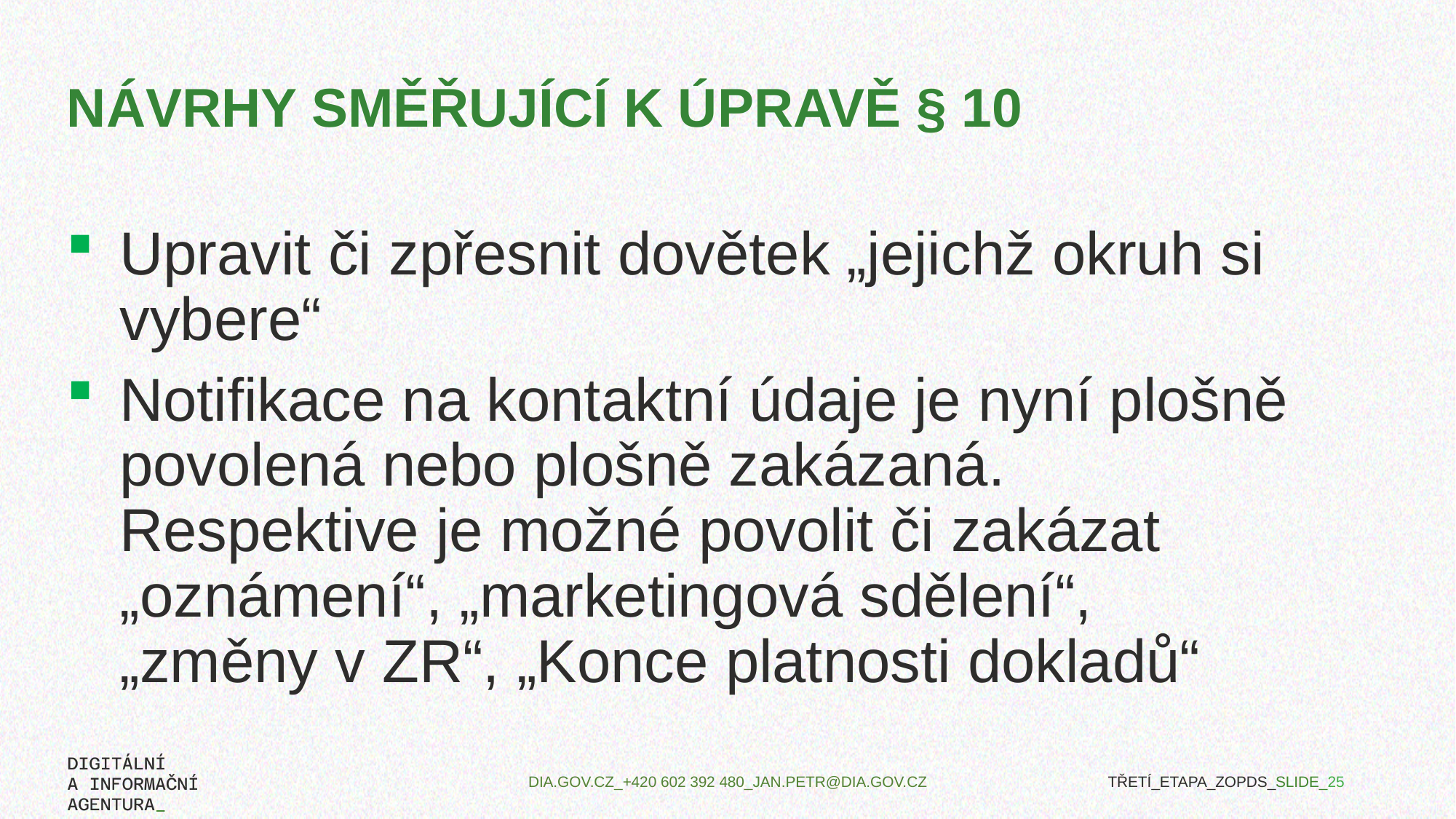

# Návrhy směřující k úpravě § 10
Upravit či zpřesnit dovětek „jejichž okruh si vybere“
Notifikace na kontaktní údaje je nyní plošně povolená nebo plošně zakázaná. Respektive je možné povolit či zakázat „oznámení“, „marketingová sdělení“, „změny v ZR“, „Konce platnosti dokladů“
TŘETÍ_ETAPA_ZOPDS_SLIDE_25
DIA.GOV.CZ_+420 602 392 480_JAN.PETR@DIA.GOV.CZ